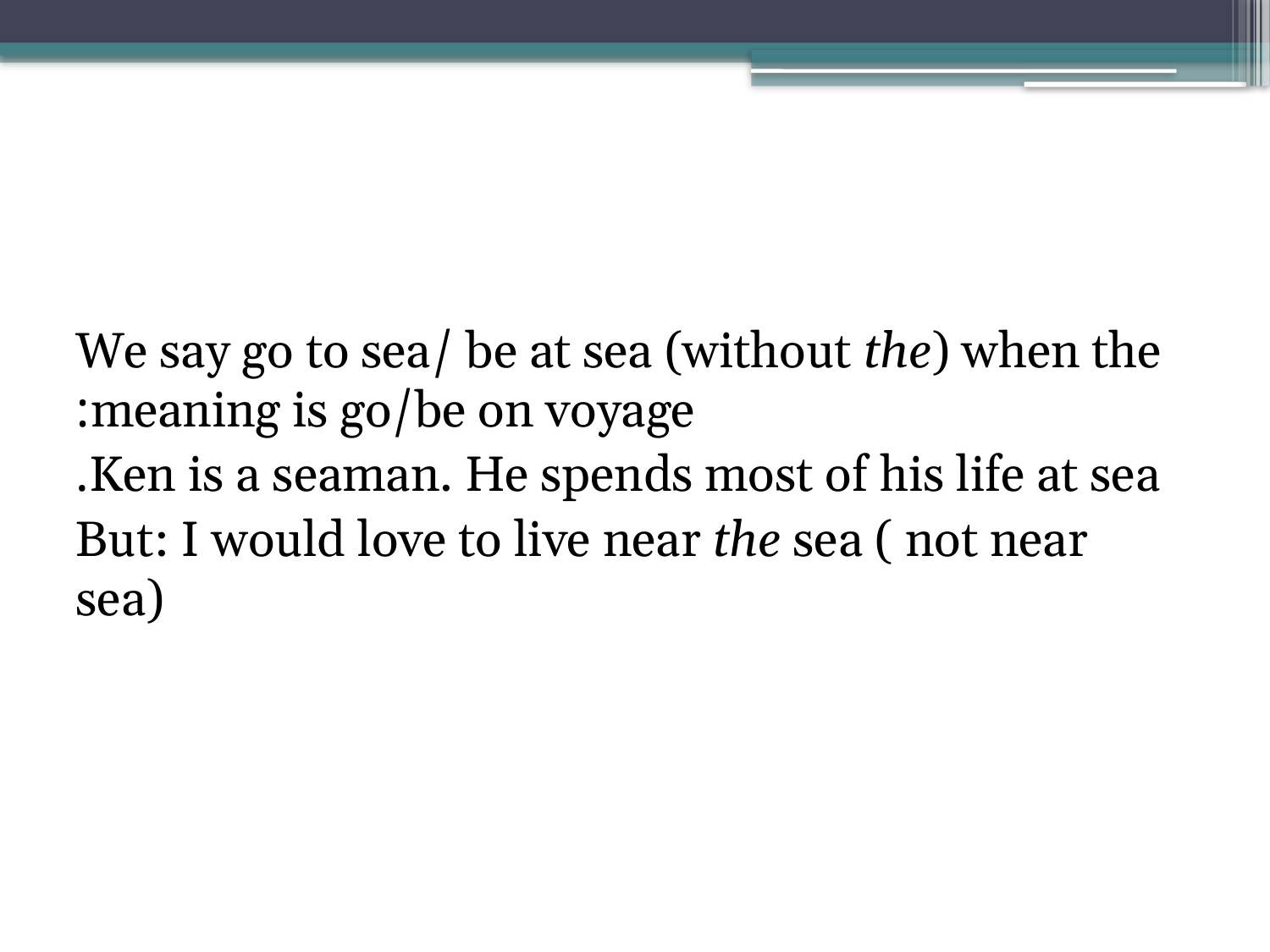

We say go to sea/ be at sea (without the) when the meaning is go/be on voyage:
Ken is a seaman. He spends most of his life at sea.
But: I would love to live near the sea ( not near sea)